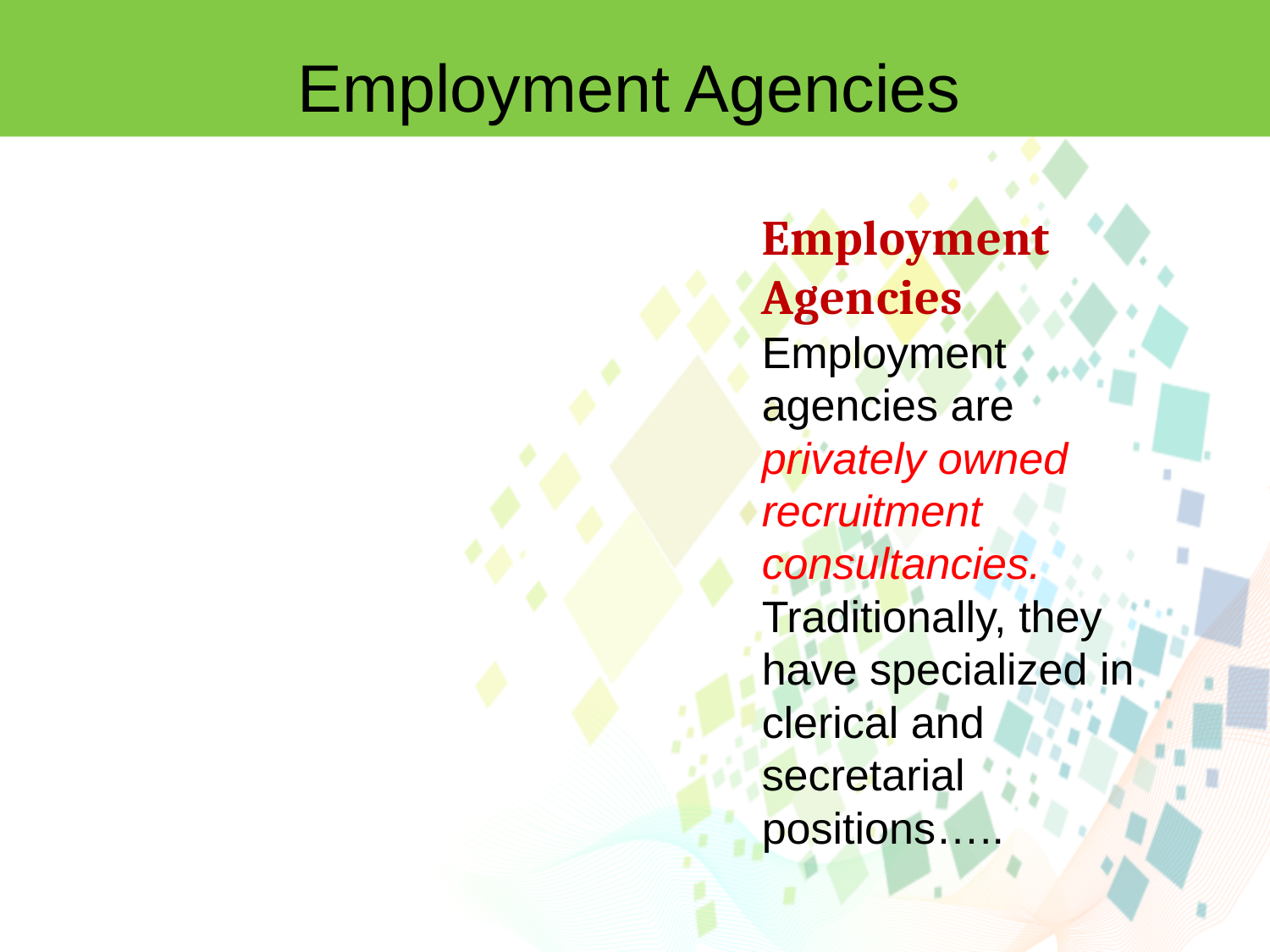

Employment Agencies
Employment Agencies
Employment agencies are privately owned recruitment consultancies. Traditionally, they have specialized in clerical and secretarial positions…..